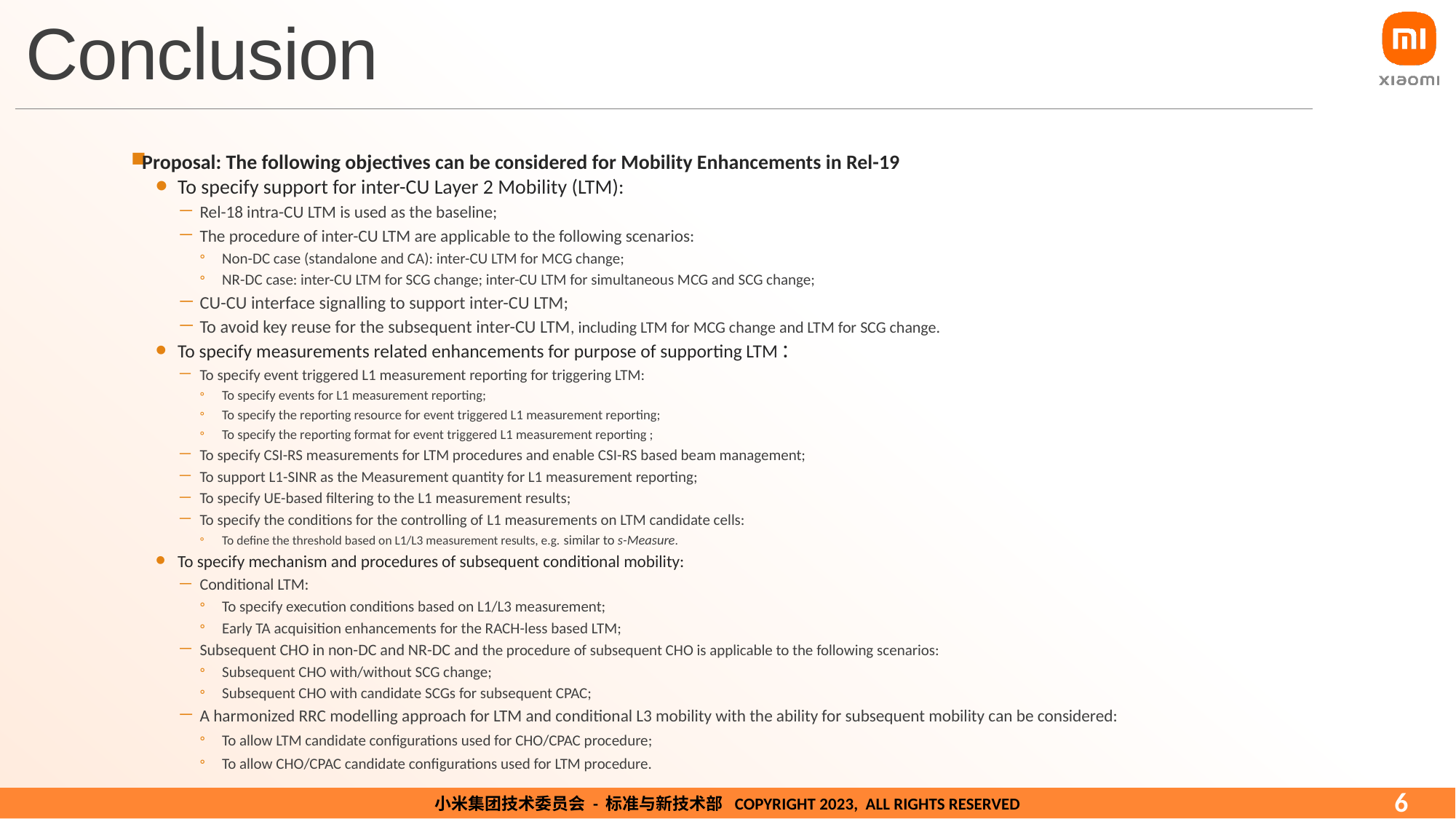

# Conclusion
Proposal: The following objectives can be considered for Mobility Enhancements in Rel-19
To specify support for inter-CU Layer 2 Mobility (LTM):
Rel-18 intra-CU LTM is used as the baseline;
The procedure of inter-CU LTM are applicable to the following scenarios:
Non-DC case (standalone and CA): inter-CU LTM for MCG change;
NR-DC case: inter-CU LTM for SCG change; inter-CU LTM for simultaneous MCG and SCG change;
CU-CU interface signalling to support inter-CU LTM;
To avoid key reuse for the subsequent inter-CU LTM, including LTM for MCG change and LTM for SCG change.
To specify measurements related enhancements for purpose of supporting LTM：
To specify event triggered L1 measurement reporting for triggering LTM:
To specify events for L1 measurement reporting;
To specify the reporting resource for event triggered L1 measurement reporting;
To specify the reporting format for event triggered L1 measurement reporting ;
To specify CSI-RS measurements for LTM procedures and enable CSI-RS based beam management;
To support L1-SINR as the Measurement quantity for L1 measurement reporting;
To specify UE-based filtering to the L1 measurement results;
To specify the conditions for the controlling of L1 measurements on LTM candidate cells:
To define the threshold based on L1/L3 measurement results, e.g. similar to s-Measure.
To specify mechanism and procedures of subsequent conditional mobility:
Conditional LTM:
To specify execution conditions based on L1/L3 measurement;
Early TA acquisition enhancements for the RACH-less based LTM;
Subsequent CHO in non-DC and NR-DC and the procedure of subsequent CHO is applicable to the following scenarios:
Subsequent CHO with/without SCG change;
Subsequent CHO with candidate SCGs for subsequent CPAC;
A harmonized RRC modelling approach for LTM and conditional L3 mobility with the ability for subsequent mobility can be considered:
To allow LTM candidate configurations used for CHO/CPAC procedure;
To allow CHO/CPAC candidate configurations used for LTM procedure.

6